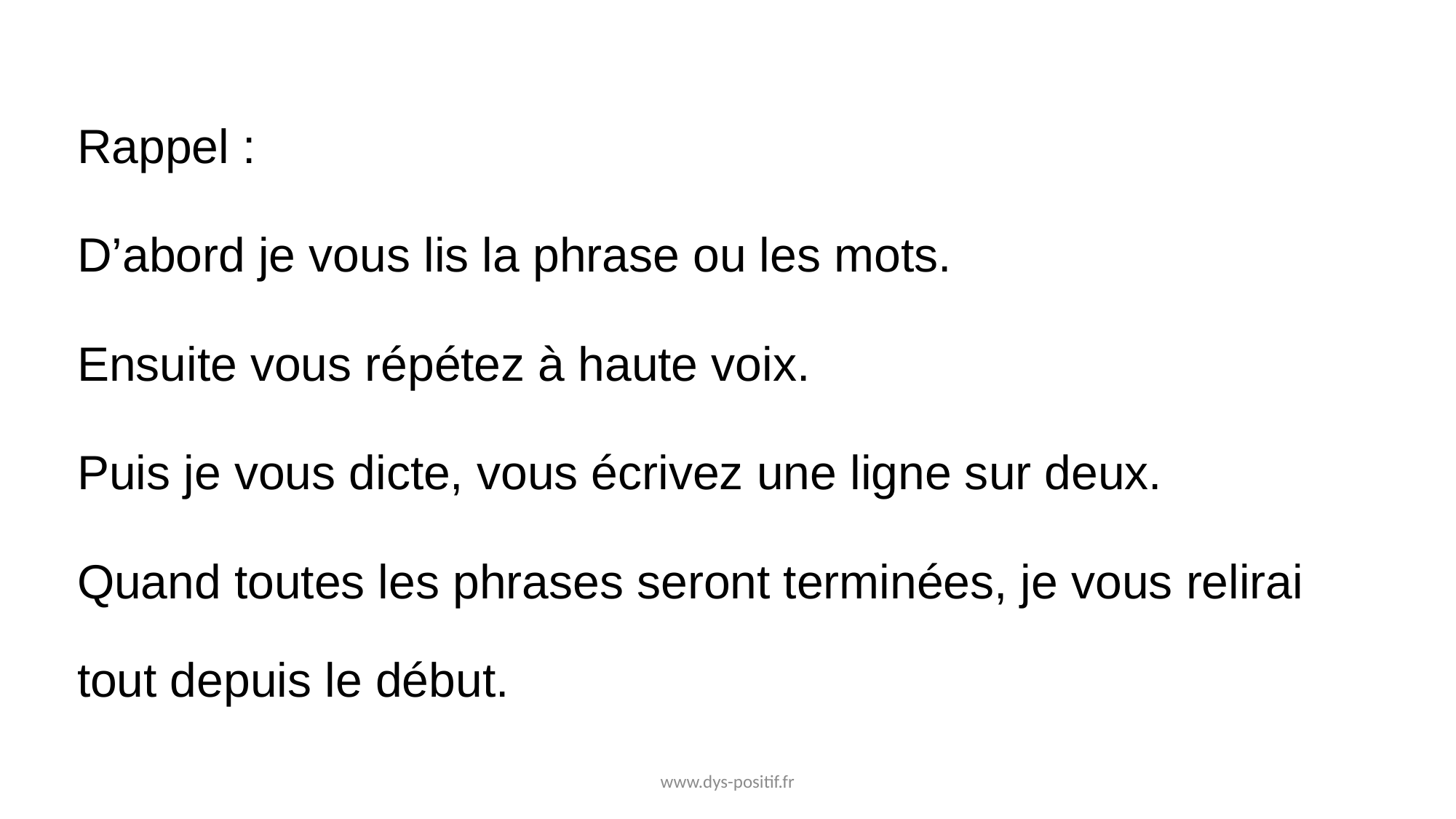

Rappel :
D’abord je vous lis la phrase ou les mots.
Ensuite vous répétez à haute voix.
Puis je vous dicte, vous écrivez une ligne sur deux.
Quand toutes les phrases seront terminées, je vous relirai tout depuis le début.

www.dys-positif.fr